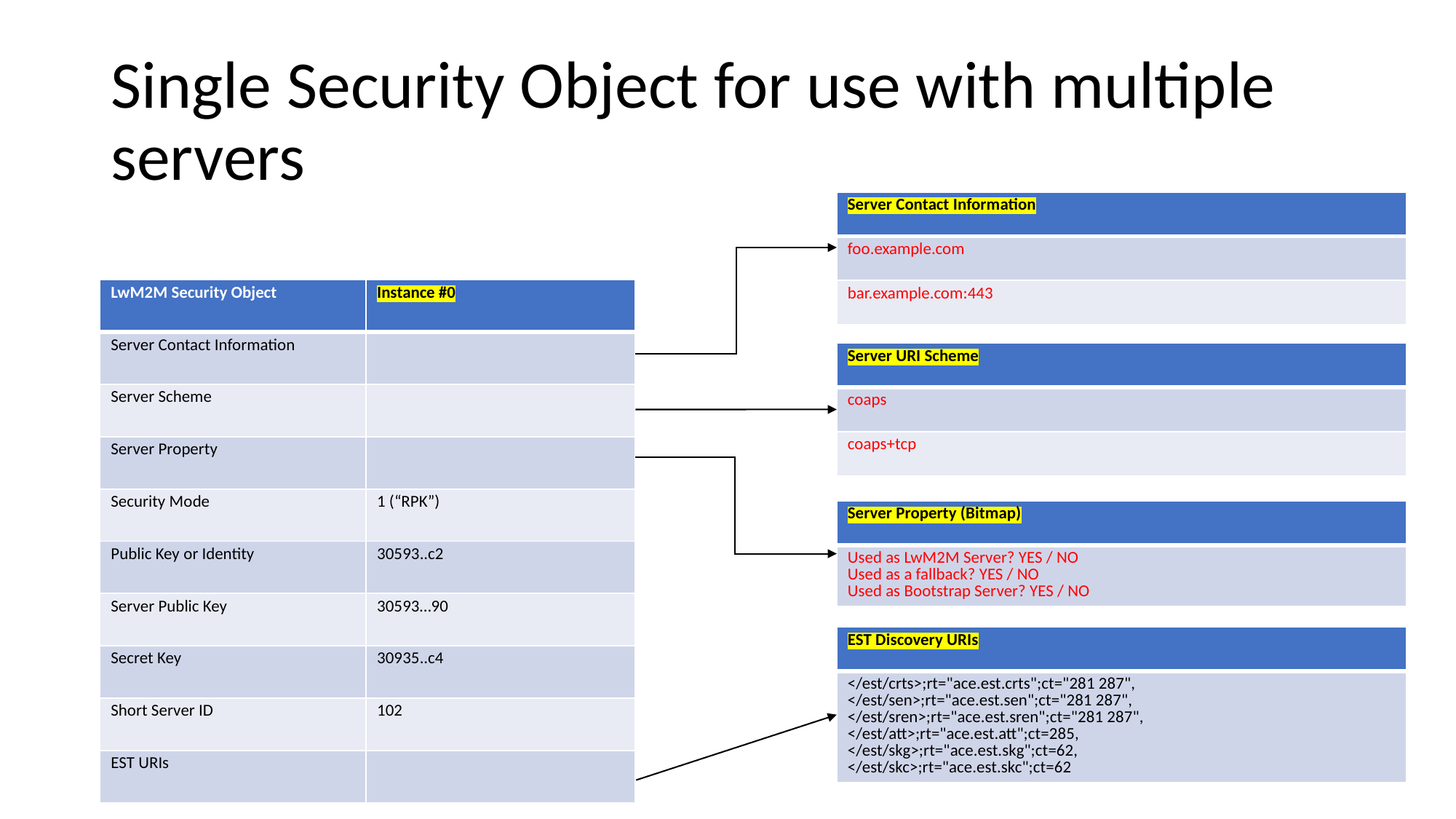

# Single Security Object for use with multiple servers
| Server Contact Information |
| --- |
| foo.example.com |
| bar.example.com:443 |
| LwM2M Security Object | Instance #0 |
| --- | --- |
| Server Contact Information |  |
| Server Scheme |  |
| Server Property |  |
| Security Mode | 1 (“RPK”) |
| Public Key or Identity | 30593..c2 |
| Server Public Key | 30593…90 |
| Secret Key | 30935..c4 |
| Short Server ID | 102 |
| EST URIs |  |
| Server URI Scheme |
| --- |
| coaps |
| coaps+tcp |
| Server Property (Bitmap) |
| --- |
| Used as LwM2M Server? YES / NO Used as a fallback? YES / NO Used as Bootstrap Server? YES / NO |
| EST Discovery URIs |
| --- |
| </est/crts>;rt="ace.est.crts";ct="281 287", </est/sen>;rt="ace.est.sen";ct="281 287", </est/sren>;rt="ace.est.sren";ct="281 287", </est/att>;rt="ace.est.att";ct=285, </est/skg>;rt="ace.est.skg";ct=62, </est/skc>;rt="ace.est.skc";ct=62 |